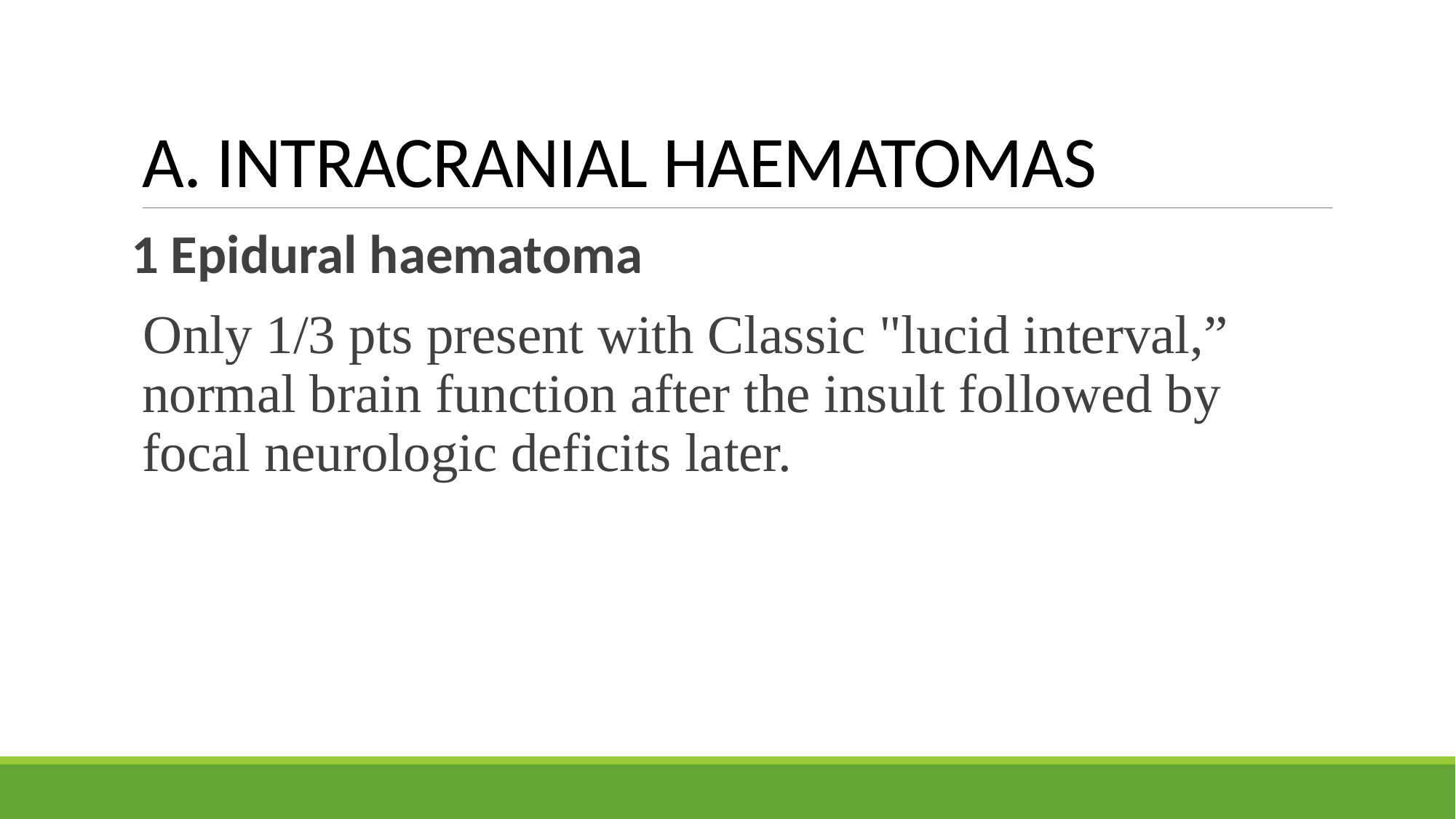

# A. INTRACRANIAL HAEMATOMAS
1 Epidural haematoma
Only 1/3 pts present with Classic "lucid interval,” normal brain function after the insult followed by focal neurologic deficits later.